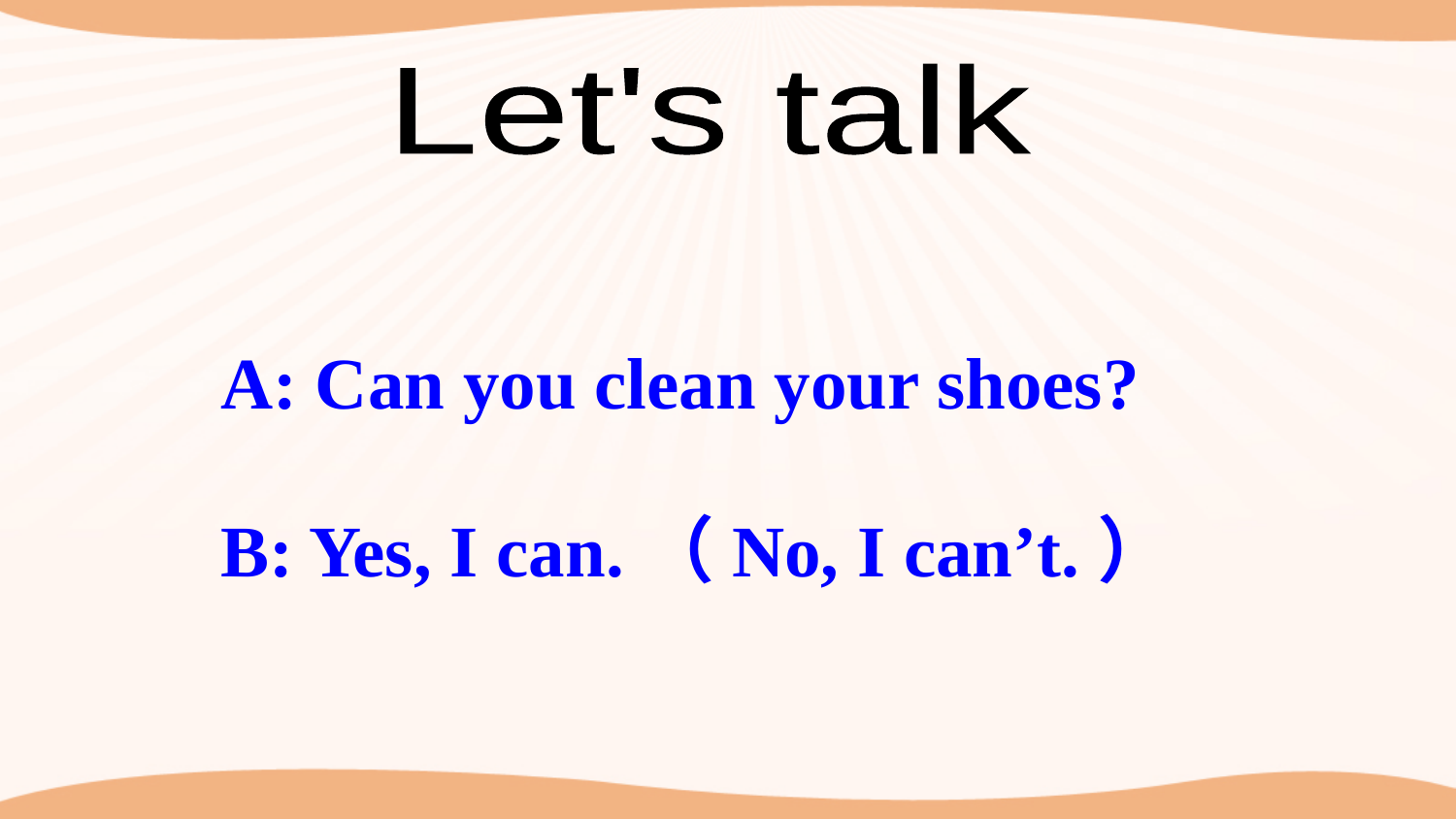

Let's talk
A: Can you clean your shoes?
B: Yes, I can.（No, I can’t.）